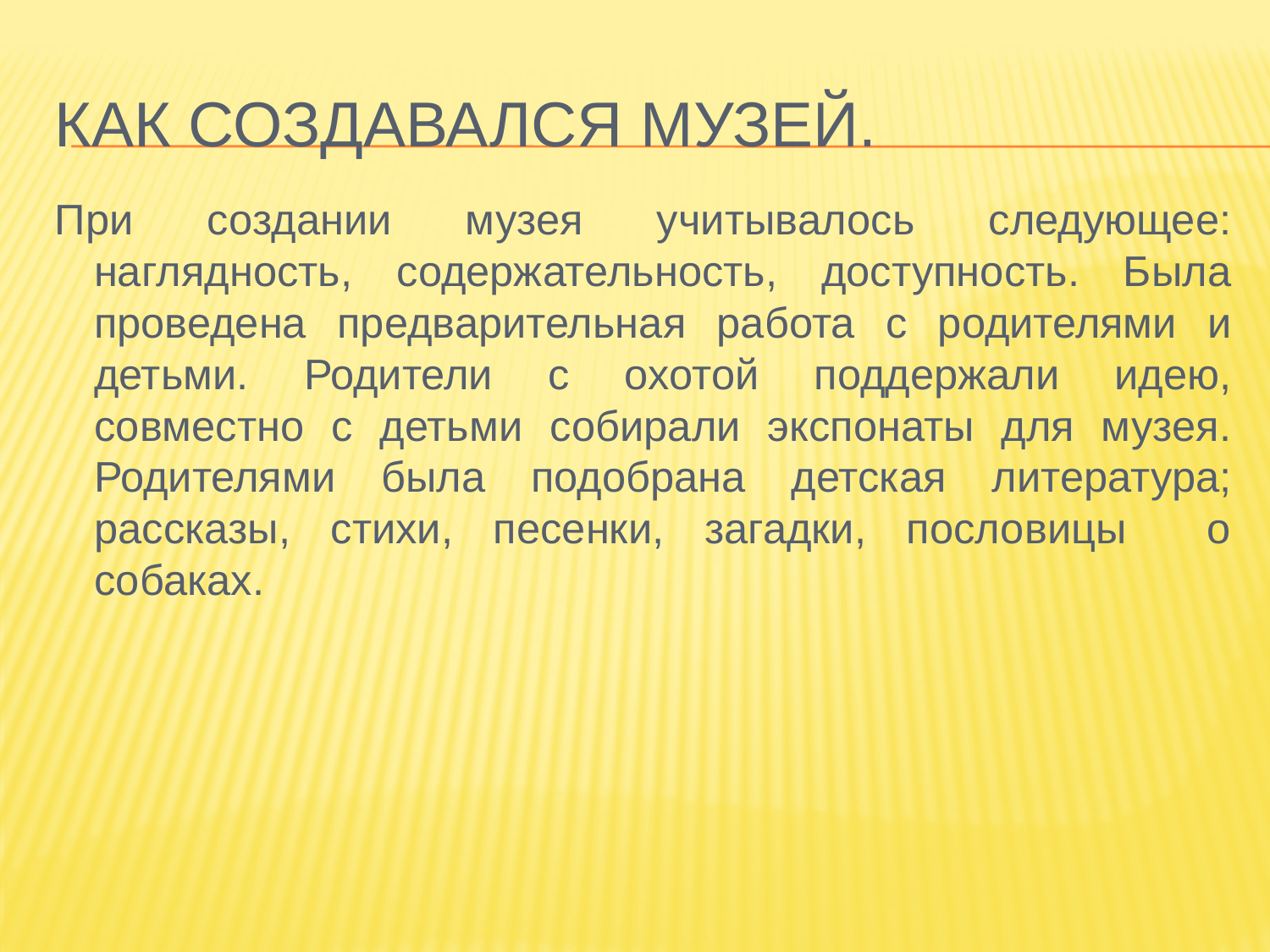

# Как создавался музей.
При создании музея учитывалось следующее: наглядность, содержательность, доступность. Была проведена предварительная работа с родителями и детьми. Родители с охотой поддержали идею, совместно с детьми собирали экспонаты для музея. Родителями была подобрана детская литература; рассказы, стихи, песенки, загадки, пословицы  о собаках.